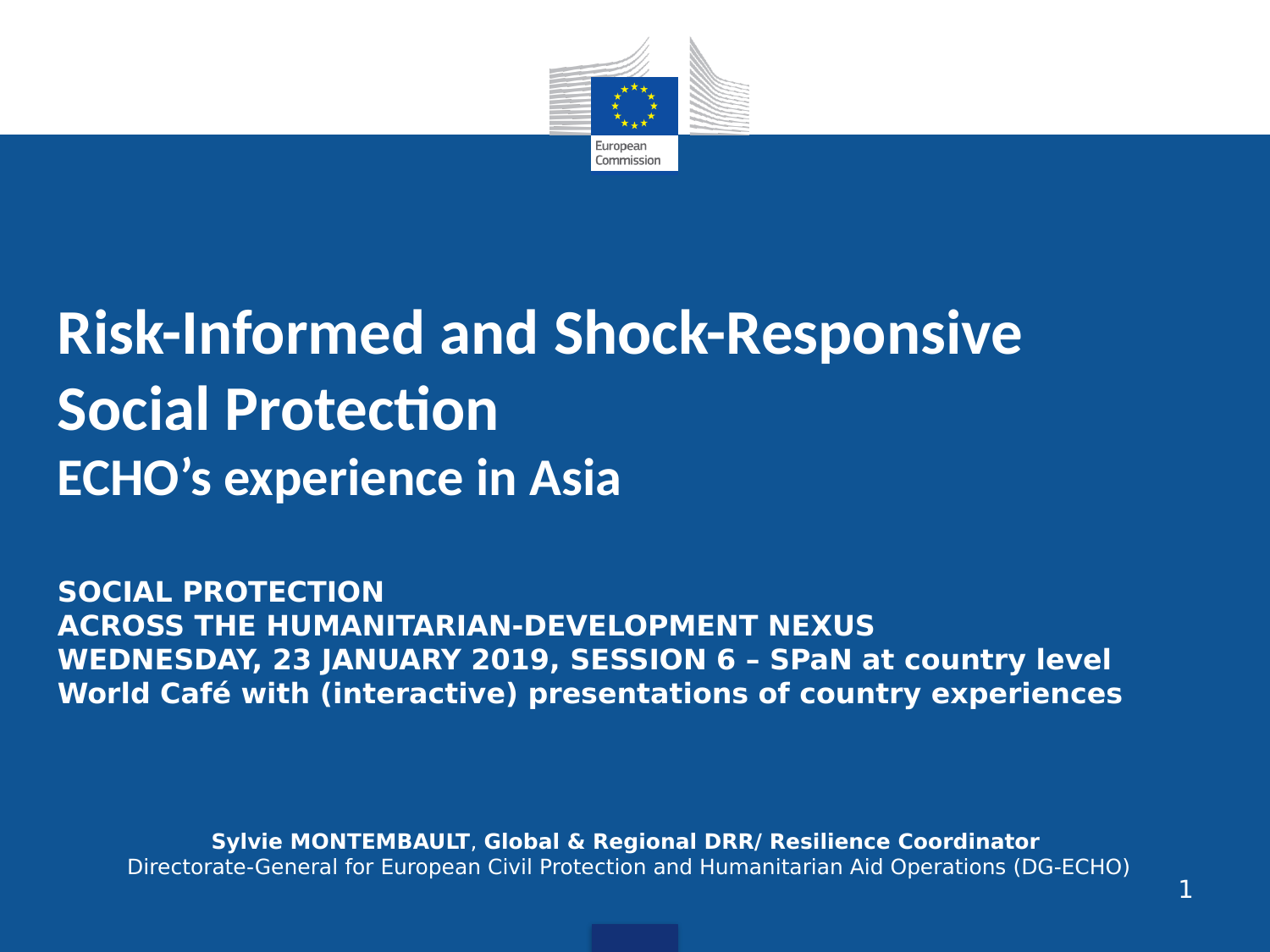

Risk-Informed and Shock-Responsive Social Protection
ECHO’s experience in Asia

SOCIAL PROTECTION
ACROSS THE HUMANITARIAN-DEVELOPMENT NEXUS
WEDNESDAY, 23 JANUARY 2019, SESSION 6 – SPaN at country level
World Café with (interactive) presentations of country experiences

Sylvie MONTEMBAULT, Global & Regional DRR/ Resilience Coordinator
Directorate-General for European Civil Protection and Humanitarian Aid Operations (DG-ECHO)
1